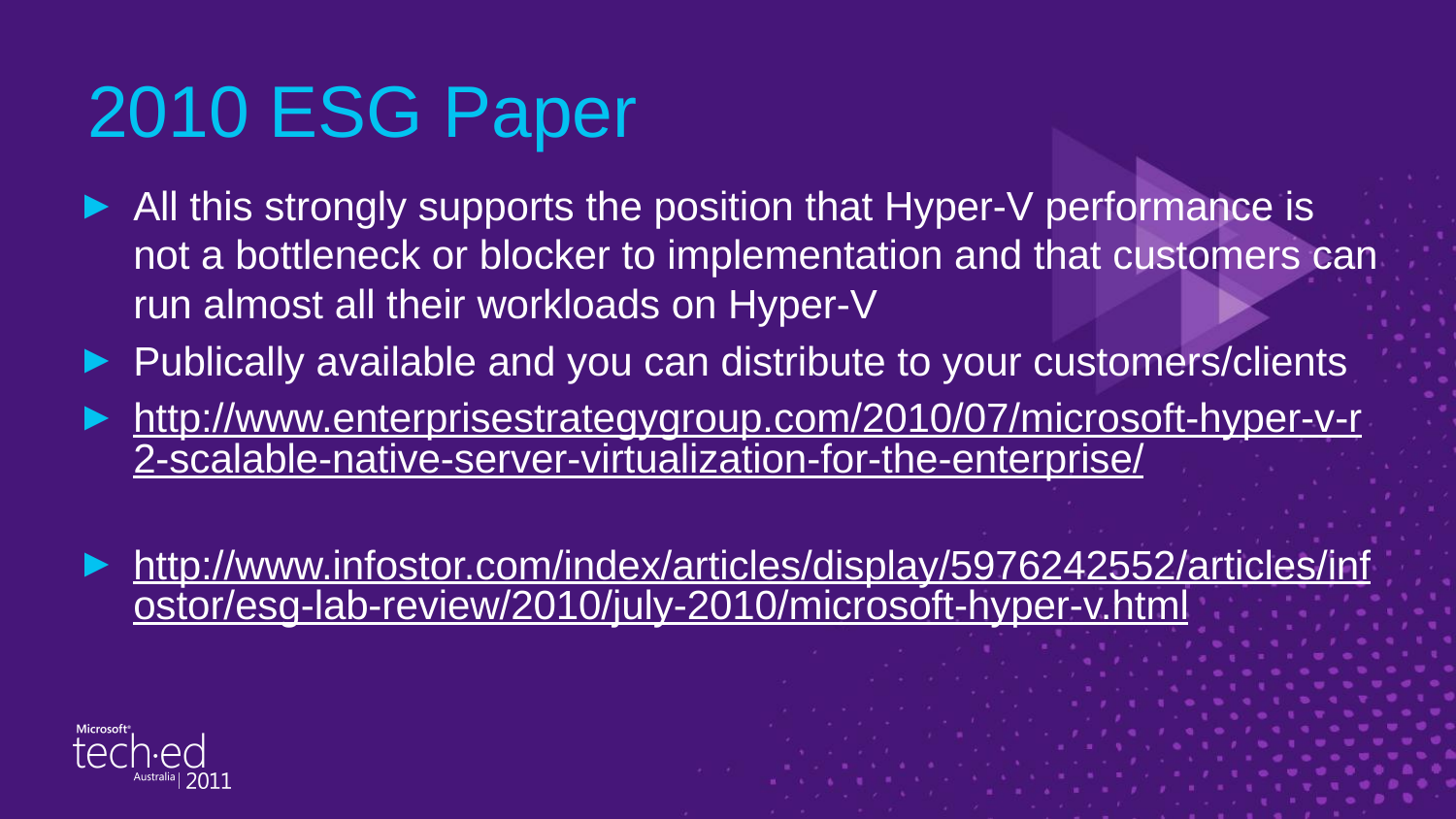

# 2010 ESG Paper
All this strongly supports the position that Hyper-V performance is not a bottleneck or blocker to implementation and that customers can run almost all their workloads on Hyper-V
Publically available and you can distribute to your customers/clients
http://www.enterprisestrategygroup.com/2010/07/microsoft-hyper-v-r2-scalable-native-server-virtualization-for-the-enterprise/
http://www.infostor.com/index/articles/display/5976242552/articles/infostor/esg-lab-review/2010/july-2010/microsoft-hyper-v.html